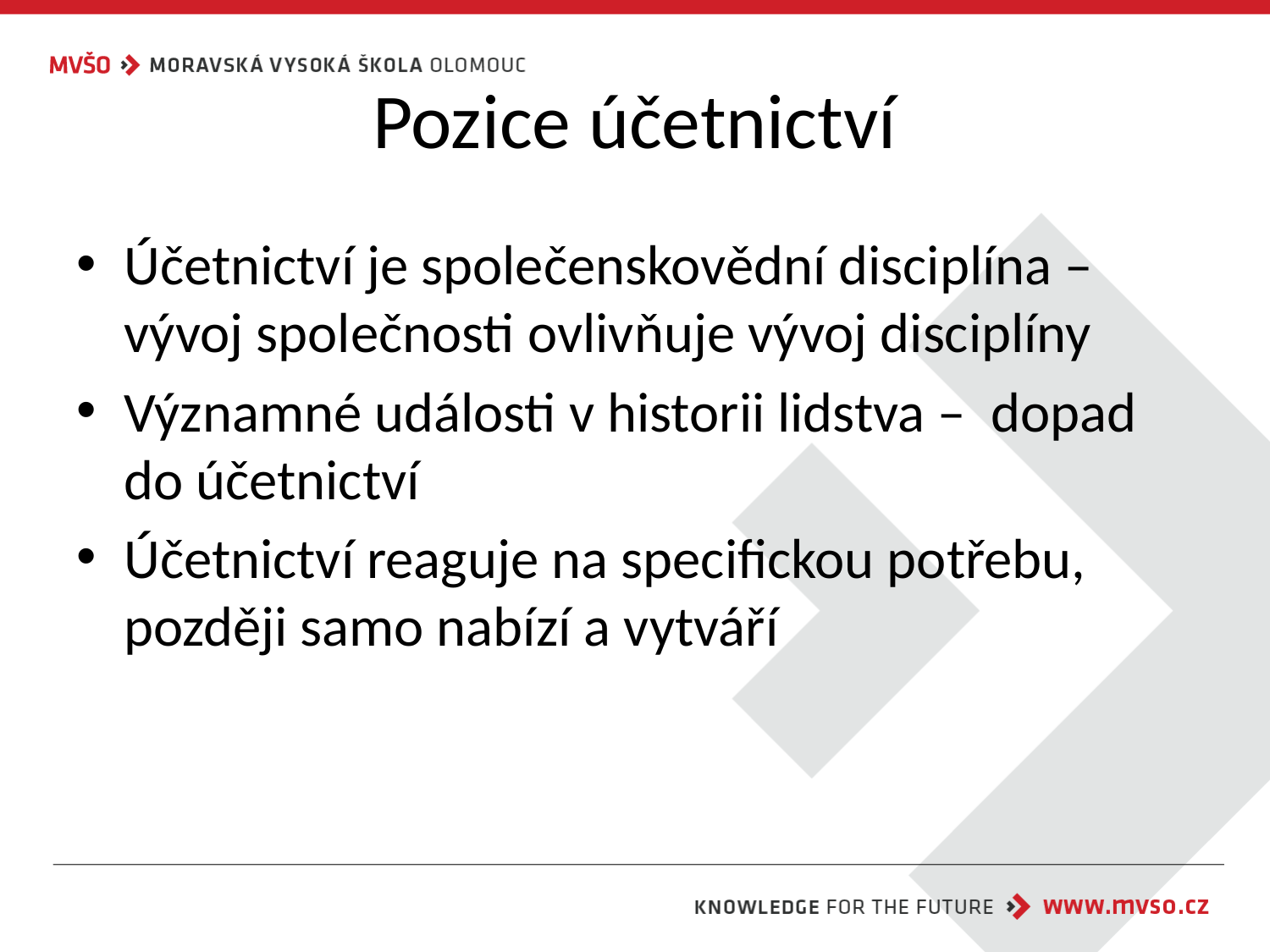

# Pozice účetnictví
Účetnictví je společenskovědní disciplína – vývoj společnosti ovlivňuje vývoj disciplíny
Významné události v historii lidstva –  dopad do účetnictví
Účetnictví reaguje na specifickou potřebu, později samo nabízí a vytváří